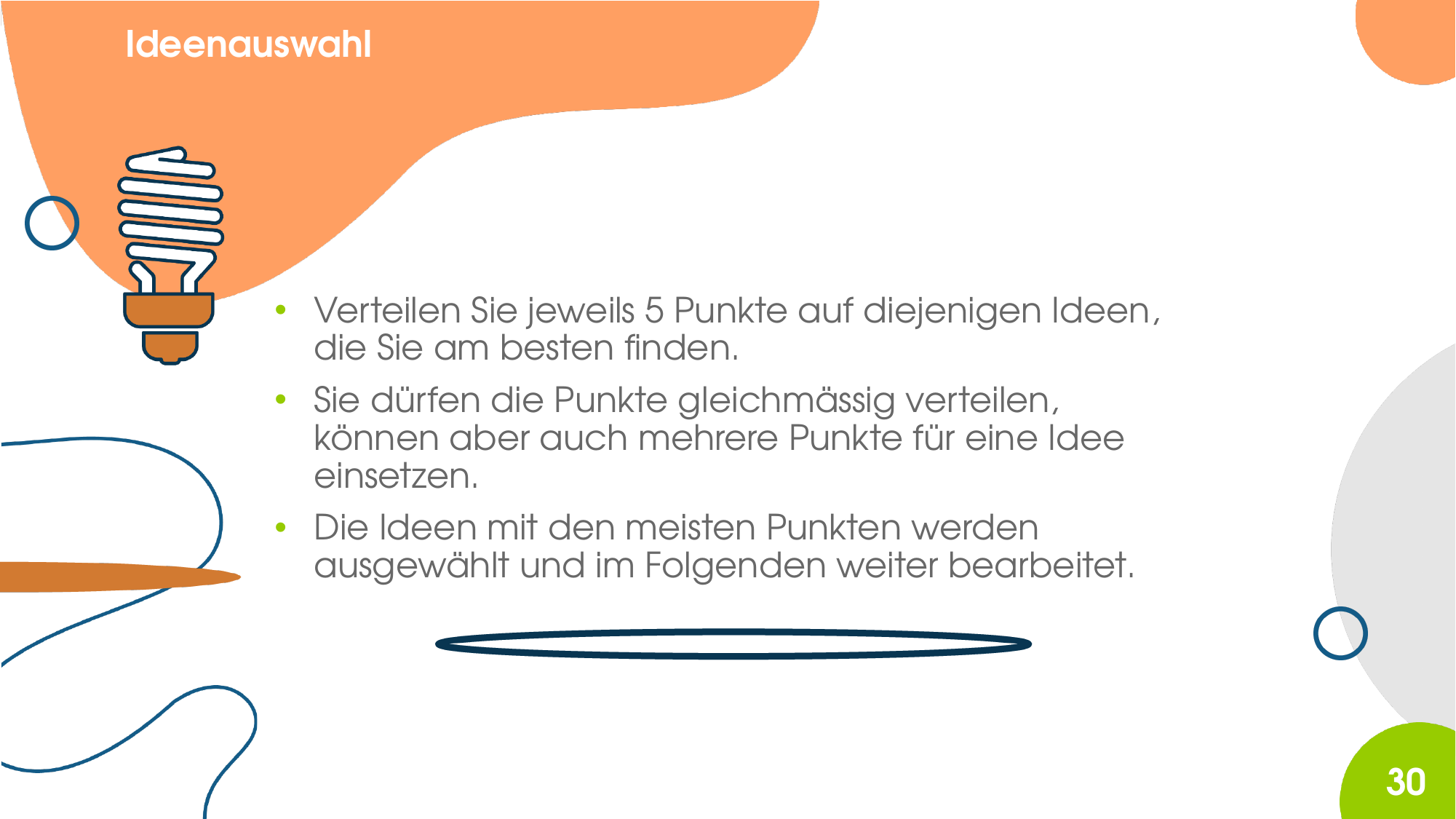

Ideenauswahl
Verteilen Sie jeweils 5 Punkte auf diejenigen Ideen, die Sie am besten finden.
Sie dürfen die Punkte gleichmässig verteilen, können aber auch mehrere Punkte für eine Idee einsetzen.
Die Ideen mit den meisten Punkten werden ausgewählt und im Folgenden weiter bearbeitet.

30